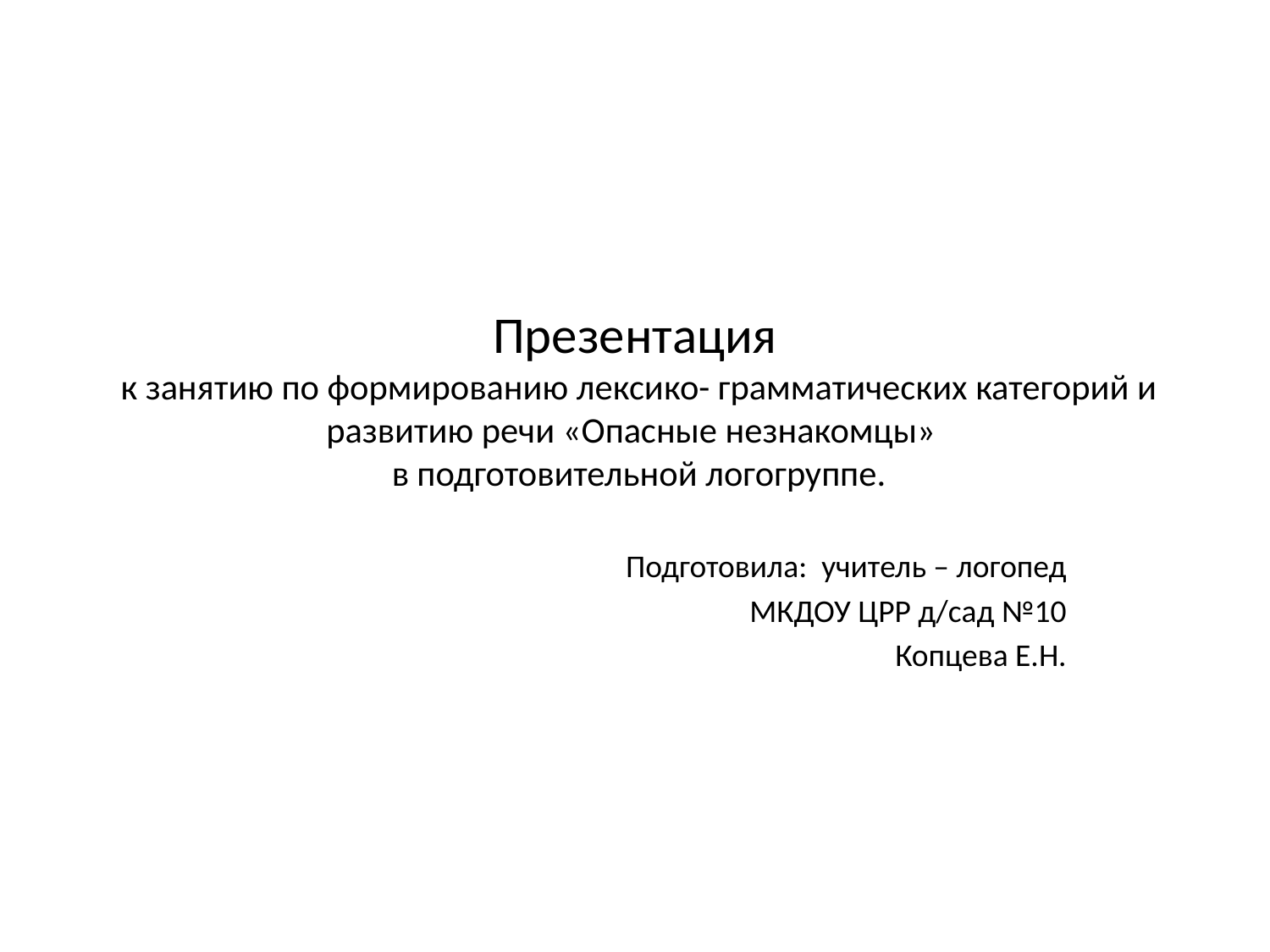

# Презентация к занятию по формированию лексико- грамматических категорий и развитию речи «Опасные незнакомцы» в подготовительной логогруппе.
Подготовила:  учитель – логопед
      МКДОУ ЦРР д/сад №10
 Копцева Е.Н.